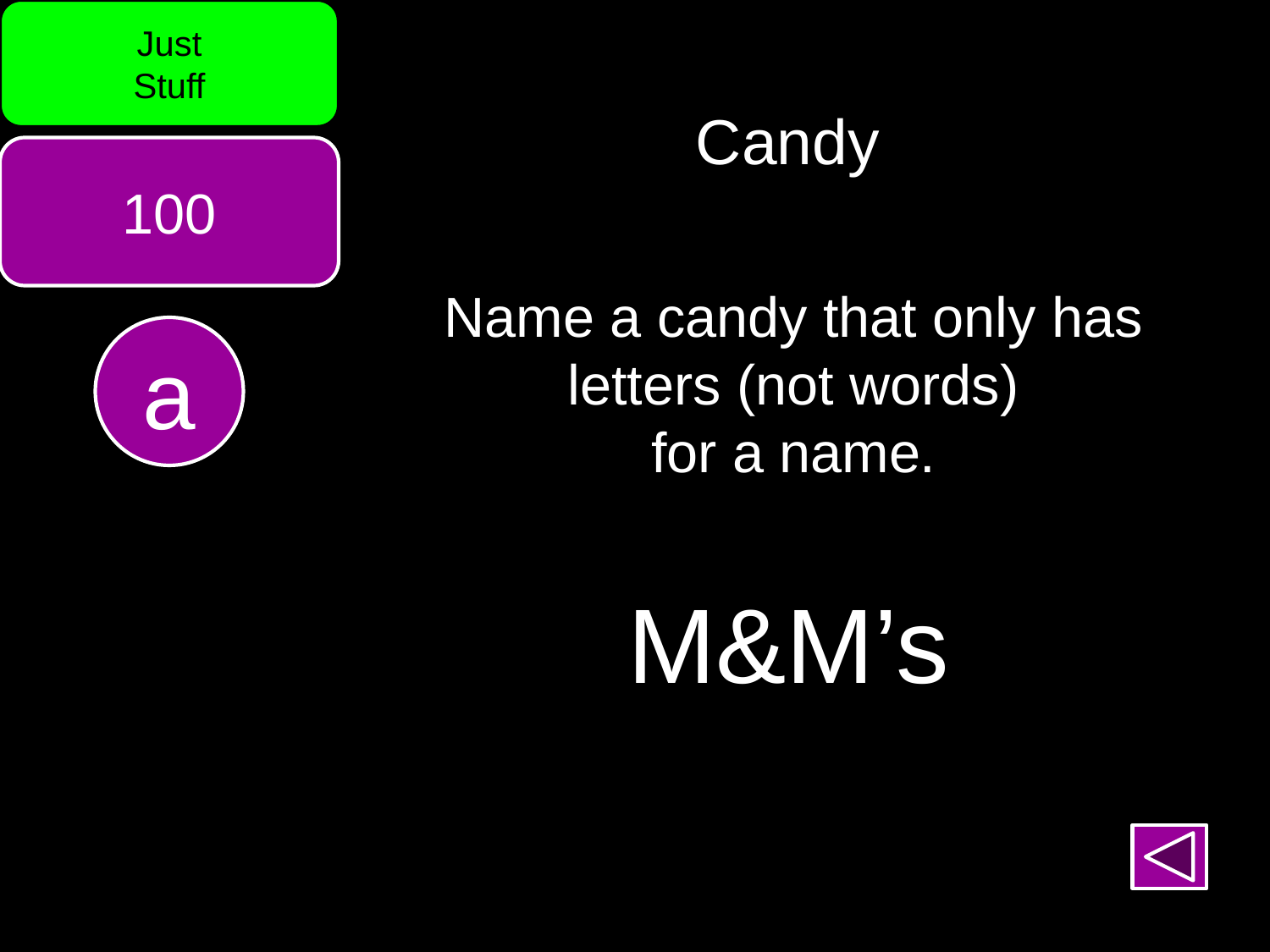

Just
Stuff
Candy
100
Name a candy that only has letters (not words)
for a name.

a
M&M’s